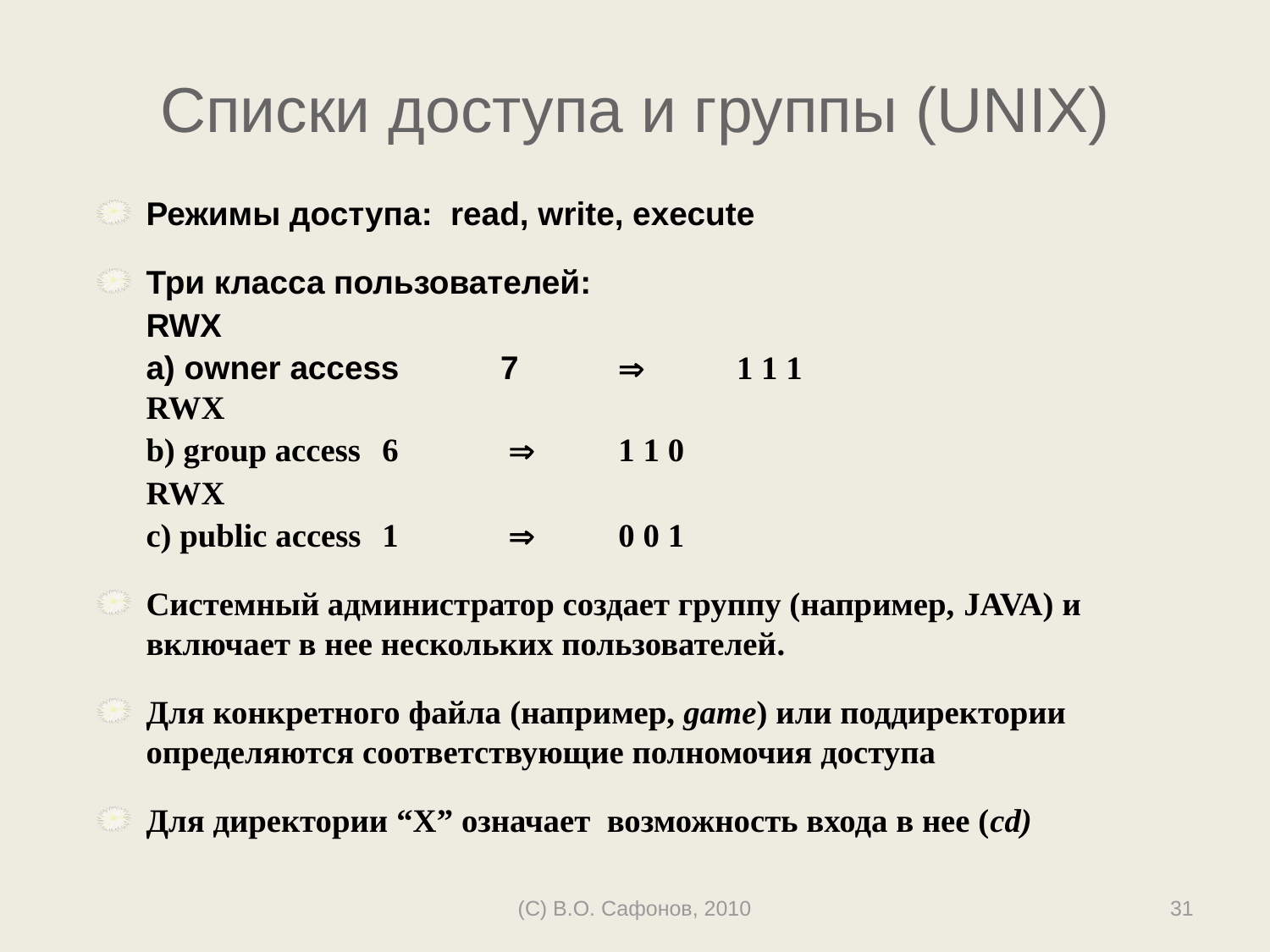

# Списки доступа и группы (UNIX)
Режимы доступа:  read, write, execute
Три класса пользователей:
					RWX
		a) owner access 	7	⇒	1 1 1
				RWX
		b) group access 	6	 ⇒	1 1 0
					RWX
		c) public access	1	 ⇒	0 0 1
Системный администратор создает группу (например, JAVA) и включает в нее нескольких пользователей.
Для конкретного файла (например, game) или поддиректории определяются соответствующие полномочия доступа
Для директории “X” означает  возможность входа в нее (cd)

(C) В.О. Сафонов, 2010
31